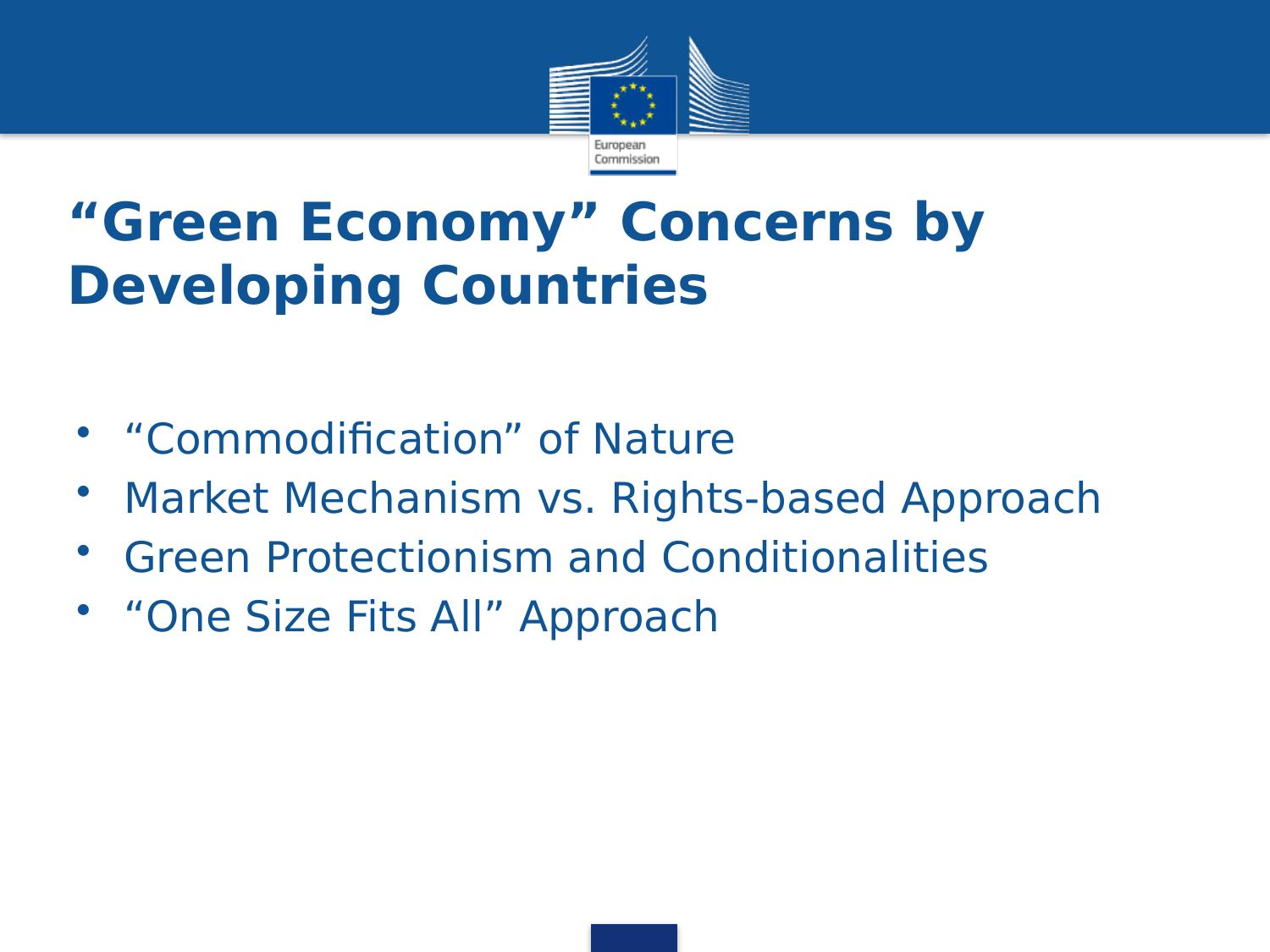

# “Green Economy” Concerns by Developing Countries

“Commodification” of Nature
Market Mechanism vs. Rights-based Approach
Green Protectionism and Conditionalities
“One Size Fits All” Approach